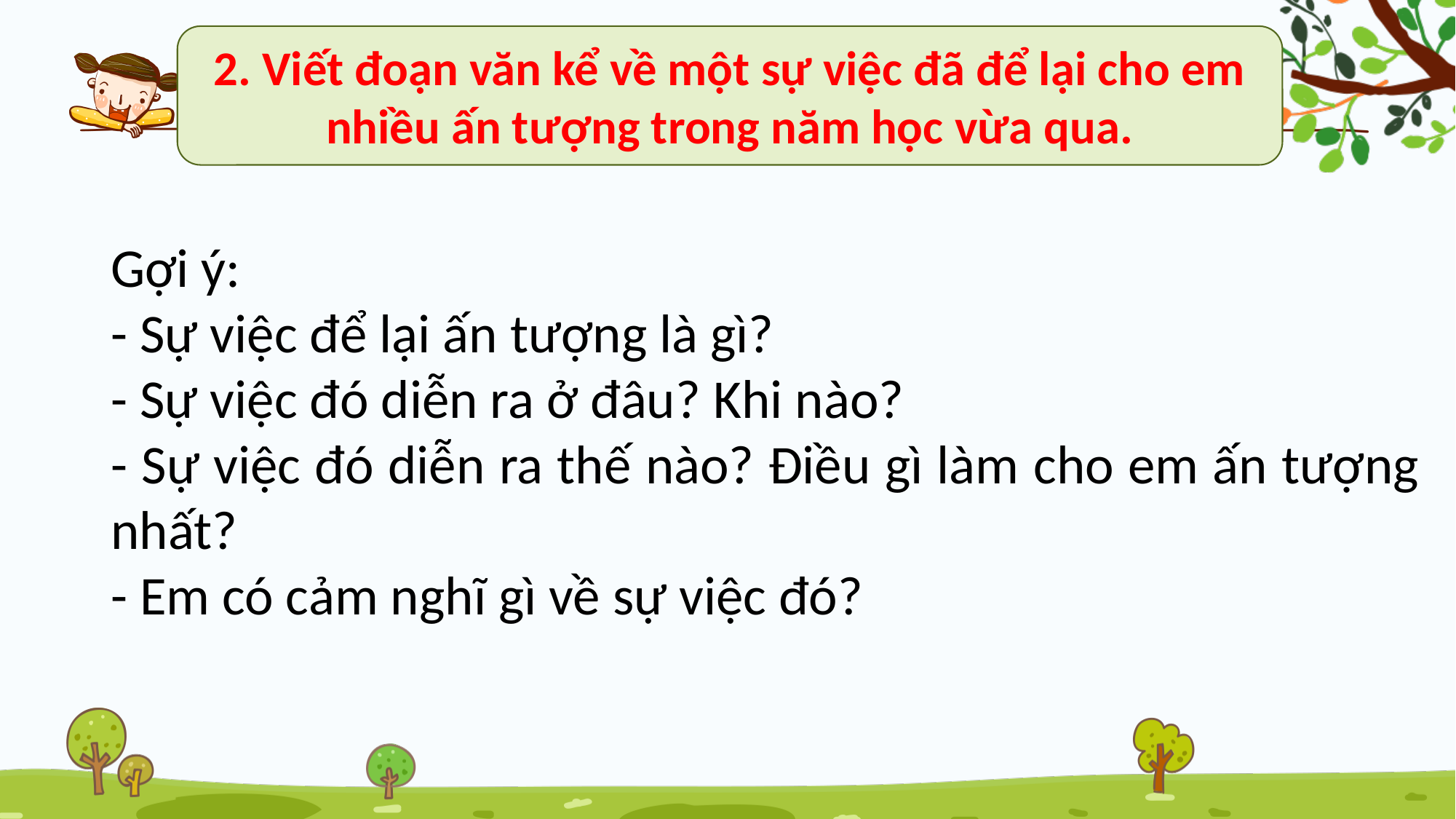

2. Viết đoạn văn kể về một sự việc đã để lại cho em nhiều ấn tượng trong năm học vừa qua.
Gợi ý:
- Sự việc để lại ấn tượng là gì?
- Sự việc đó diễn ra ở đâu? Khi nào?
- Sự việc đó diễn ra thế nào? Điều gì làm cho em ấn tượng nhất?
- Em có cảm nghĩ gì về sự việc đó?